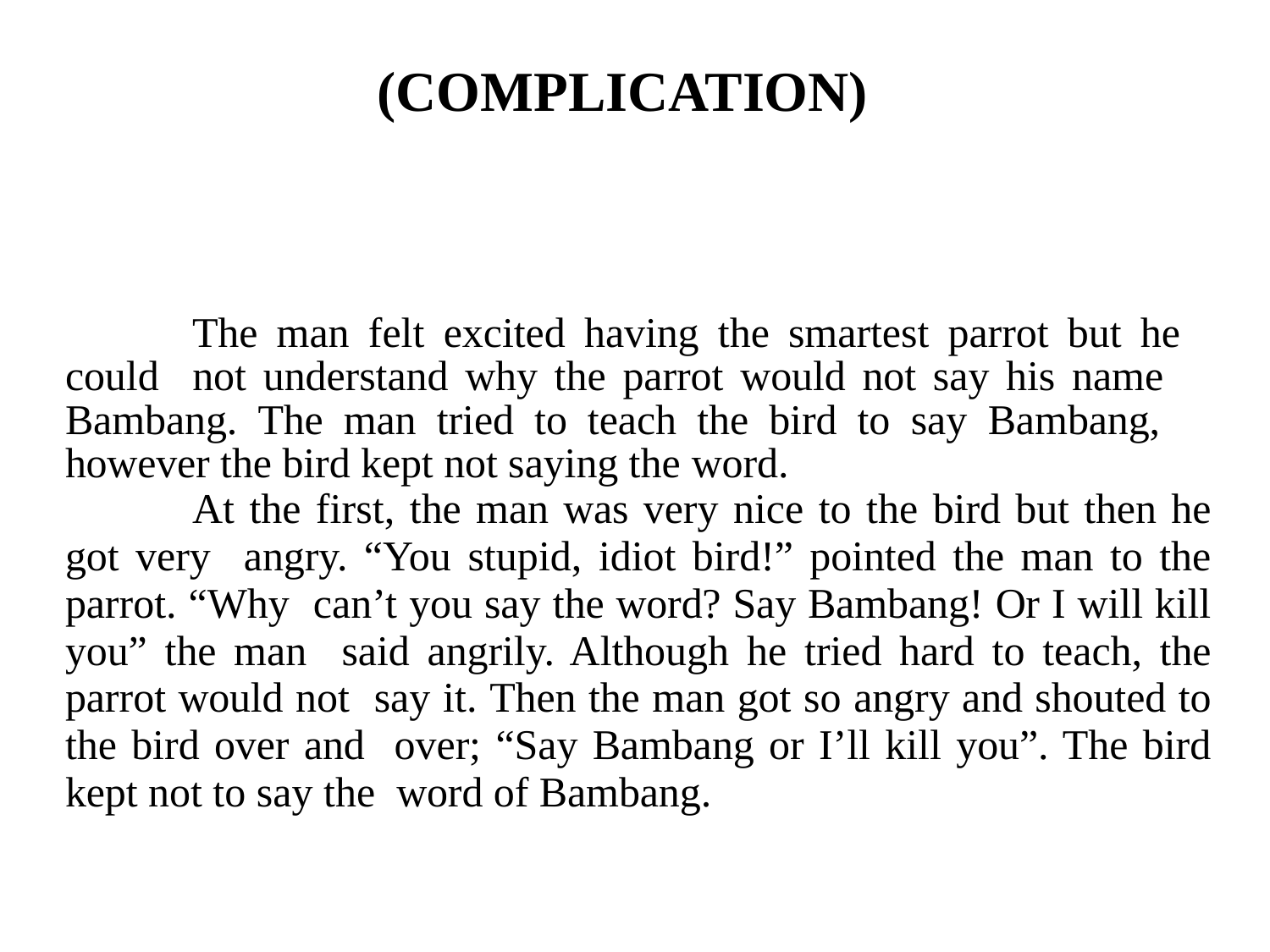

# (COMPLICATION)
	The man felt excited having the smartest parrot but he could  not understand why the parrot would not say his name  Bambang. The man tried to teach the bird to say Bambang,  however the bird kept not saying the word.
	At the first, the man was very nice to the bird but then he got very  angry. “You stupid, idiot bird!” pointed the man to the parrot. “Why  can’t you say the word? Say Bambang! Or I will kill you” the man  said angrily. Although he tried hard to teach, the parrot would not  say it. Then the man got so angry and shouted to the bird over and  over; “Say Bambang or I’ll kill you”. The bird kept not to say the  word of Bambang.